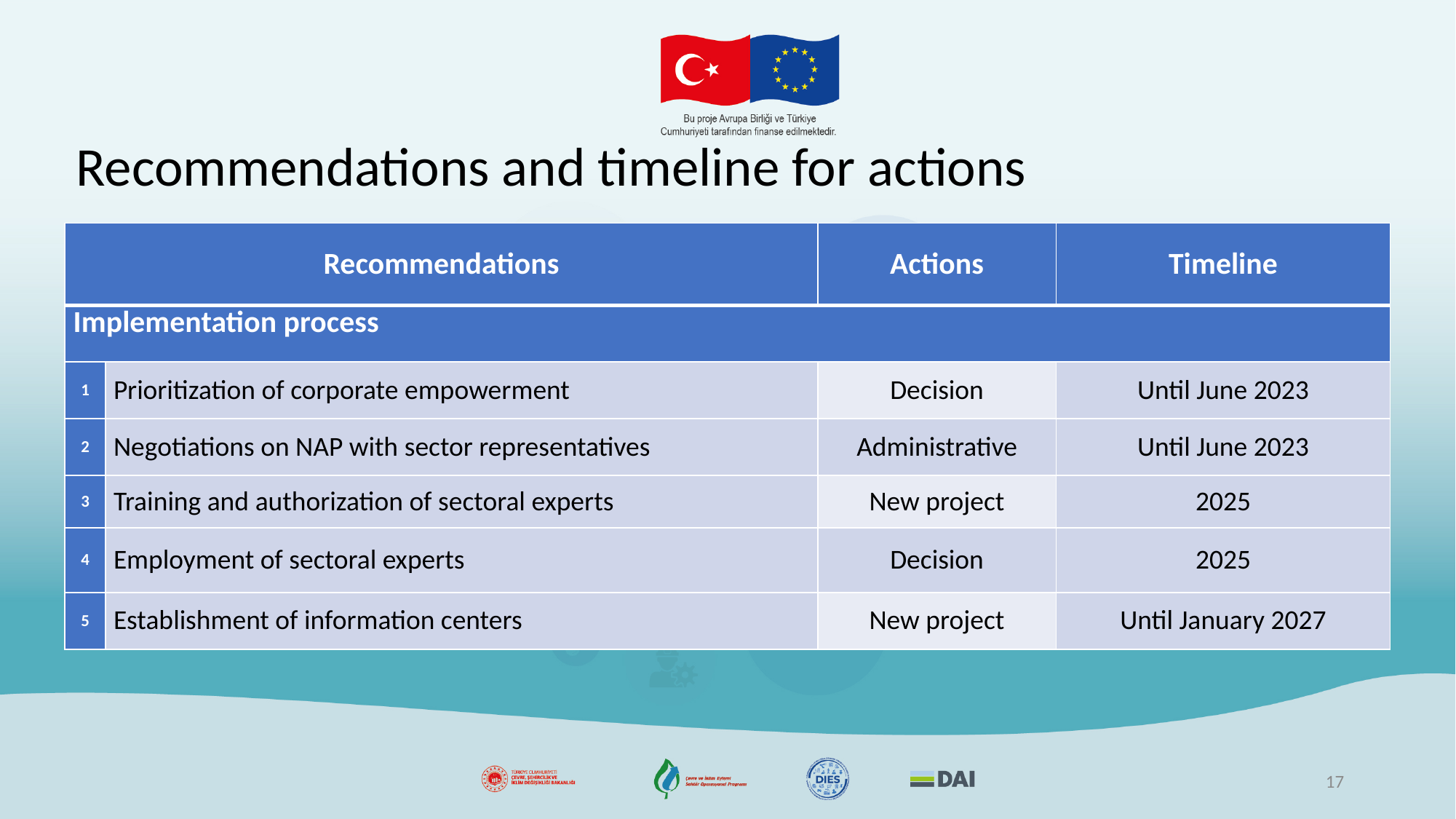

# Recommendations and timeline for actions
| Recommendations |  | Actions | Timeline |
| --- | --- | --- | --- |
| Implementation process |  |  |  |
| 1 | Prioritization of corporate empowerment | Decision | Until June 2023 |
| 2 | Negotiations on NAP with sector representatives | Administrative | Until June 2023 |
| 3 | Training and authorization of sectoral experts | New project | 2025 |
| 4 | Employment of sectoral experts | Decision | 2025 |
| 5 | Establishment of information centers | New project | Until January 2027 |
17